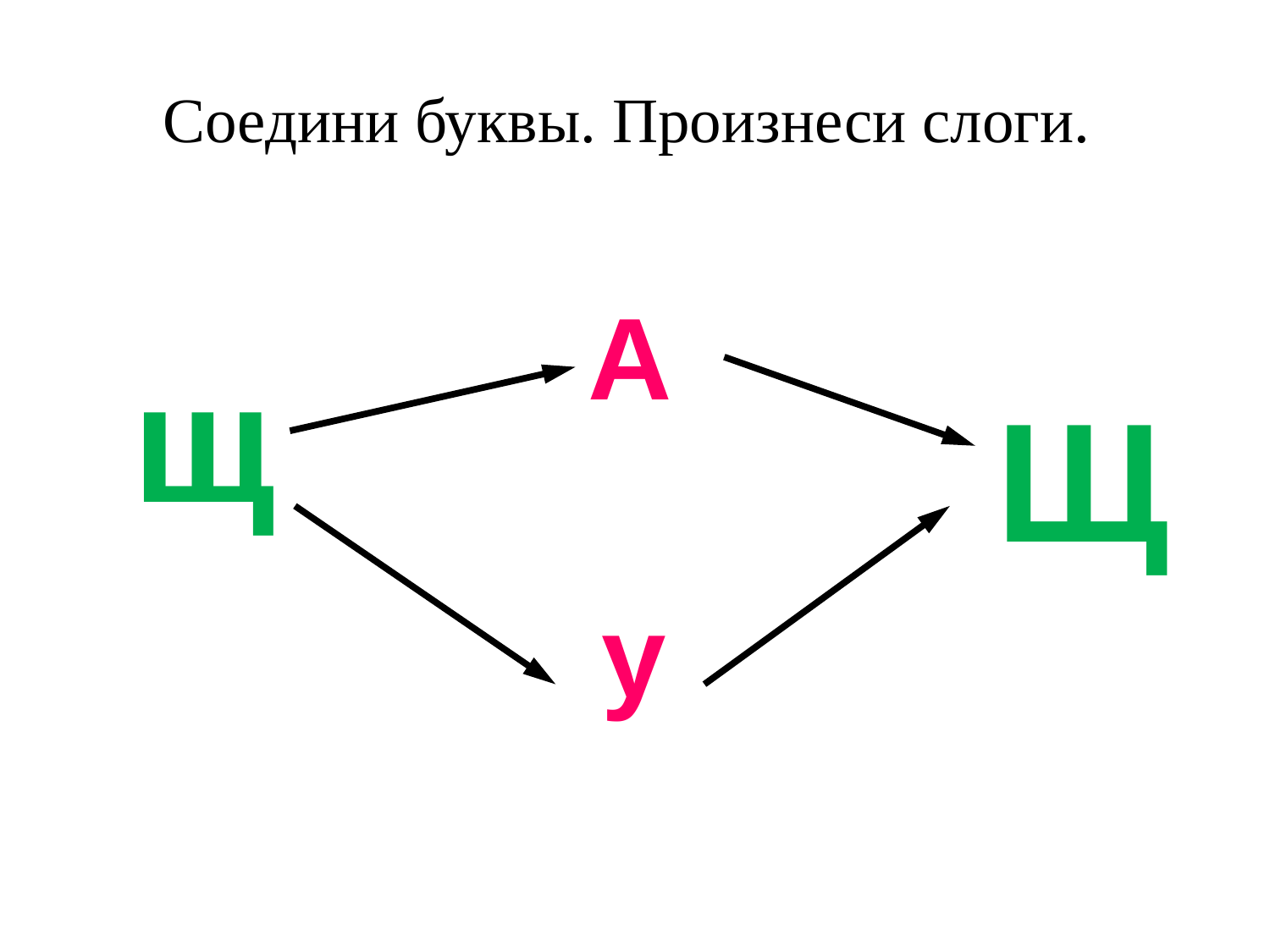

# Соедини буквы. Произнеси слоги.
А
щ

Щ

 у